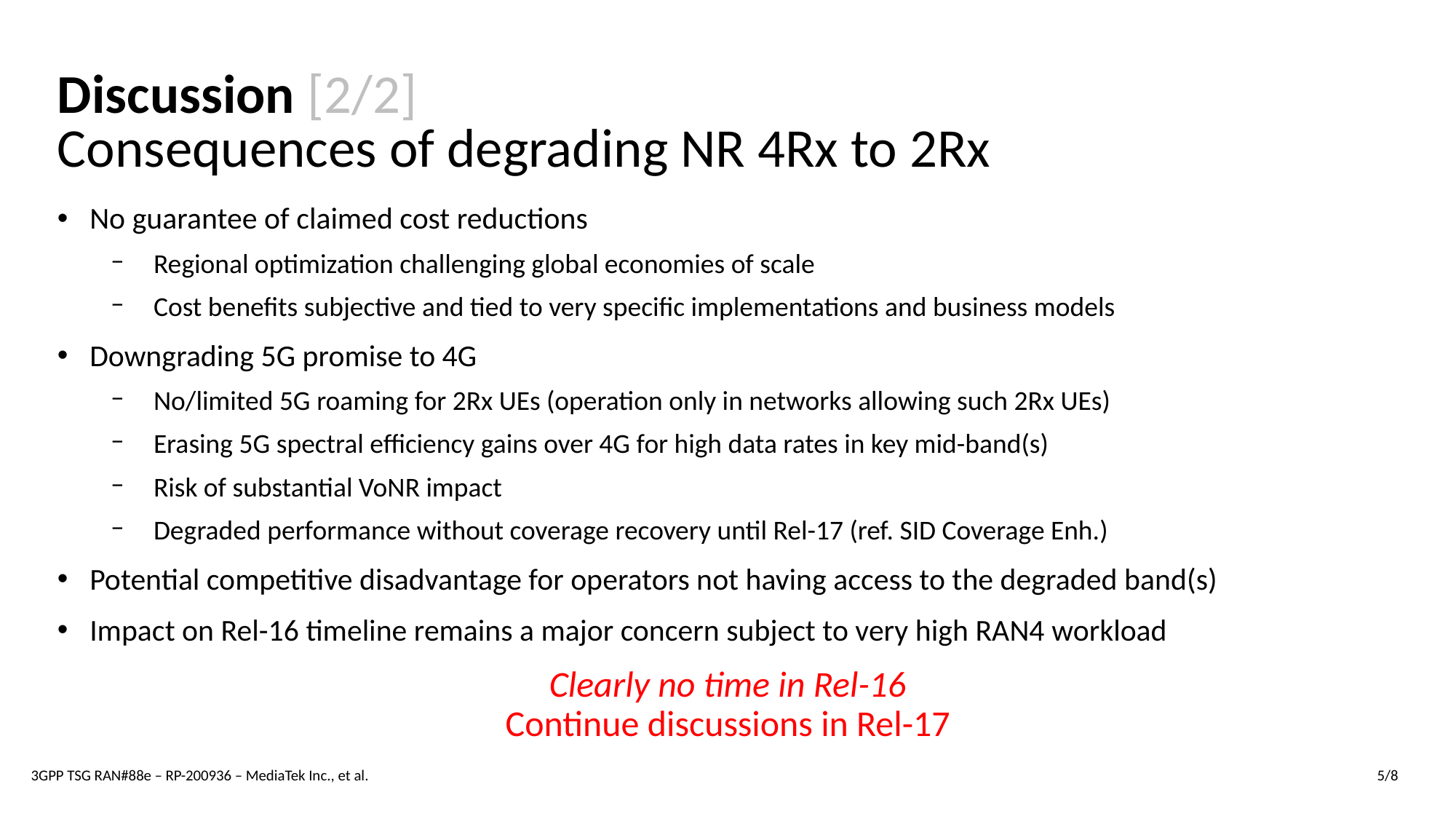

# Discussion [2/2] Consequences of degrading NR 4Rx to 2Rx
No guarantee of claimed cost reductions
Regional optimization challenging global economies of scale
Cost benefits subjective and tied to very specific implementations and business models
Downgrading 5G promise to 4G
No/limited 5G roaming for 2Rx UEs (operation only in networks allowing such 2Rx UEs)
Erasing 5G spectral efficiency gains over 4G for high data rates in key mid-band(s)
Risk of substantial VoNR impact
Degraded performance without coverage recovery until Rel-17 (ref. SID Coverage Enh.)
Potential competitive disadvantage for operators not having access to the degraded band(s)
Impact on Rel-16 timeline remains a major concern subject to very high RAN4 workload
Clearly no time in Rel-16
Continue discussions in Rel-17
5/8
3GPP TSG RAN#88e – RP-200936 – MediaTek Inc., et al.